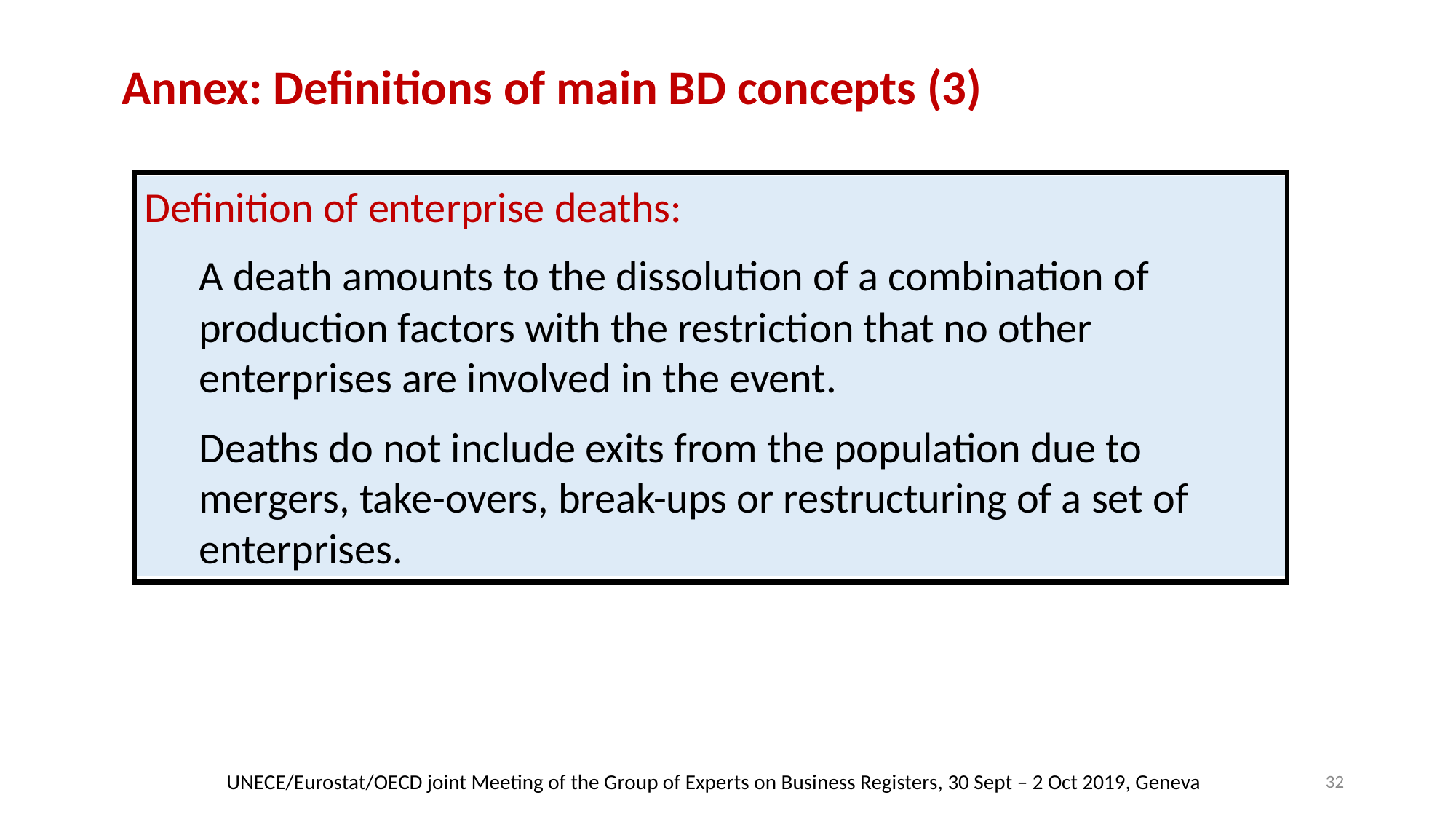

Annex: Definitions of main BD concepts (3)

Definition of enterprise deaths:
A death amounts to the dissolution of a combination of production factors with the restriction that no other enterprises are involved in the event.
Deaths do not include exits from the population due to mergers, take-overs, break-ups or restructuring of a set of enterprises.
UNECE/Eurostat/OECD joint Meeting of the Group of Experts on Business Registers, 30 Sept – 2 Oct 2019, Geneva
32